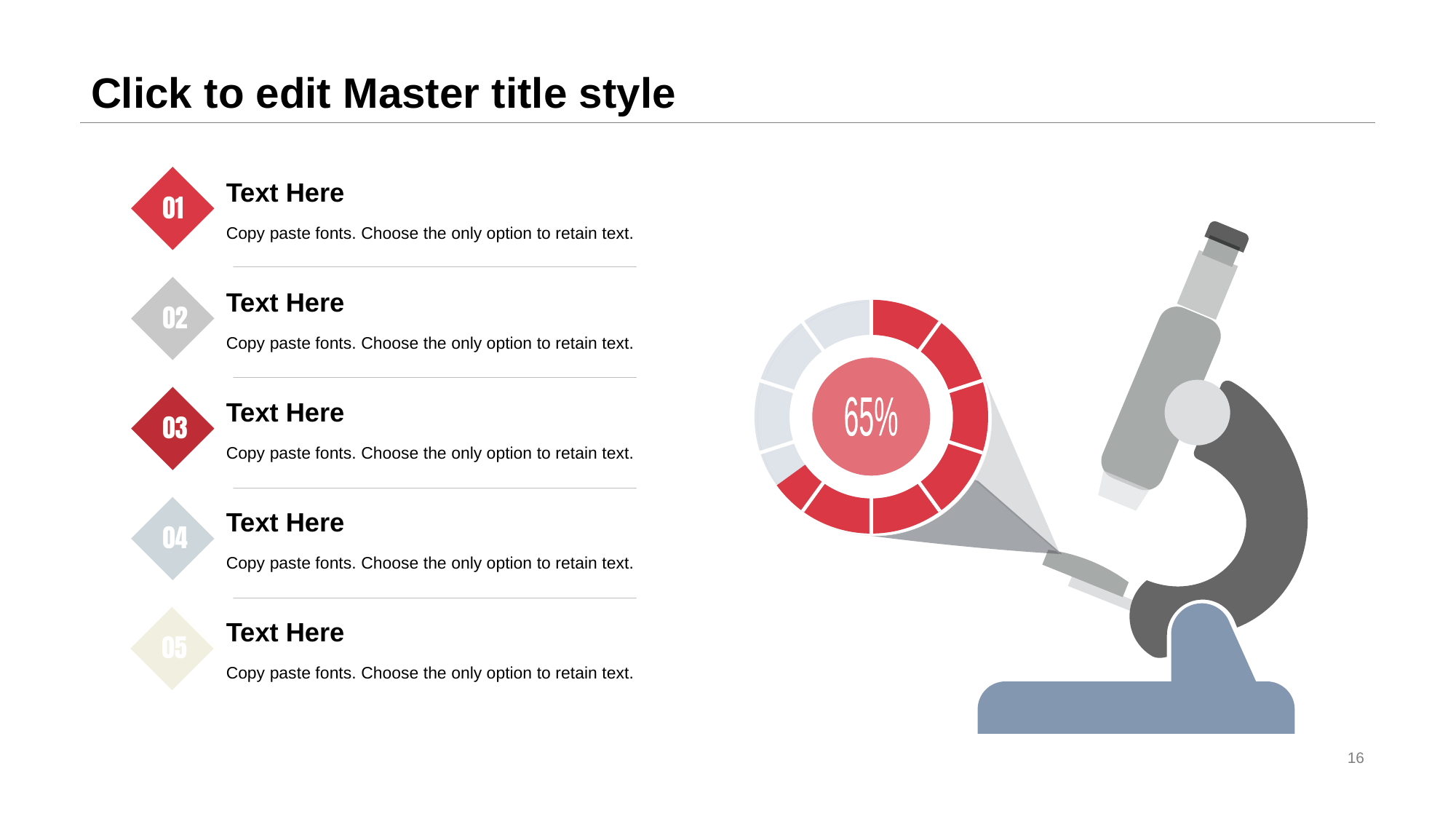

# Click to edit Master title style
Text Here
01
Copy paste fonts. Choose the only option to retain text.

Text Here
02

65%
Copy paste fonts. Choose the only option to retain text.
Text Here
03
Copy paste fonts. Choose the only option to retain text.
Text Here
04
Copy paste fonts. Choose the only option to retain text.
Text Here
05
Copy paste fonts. Choose the only option to retain text.
16